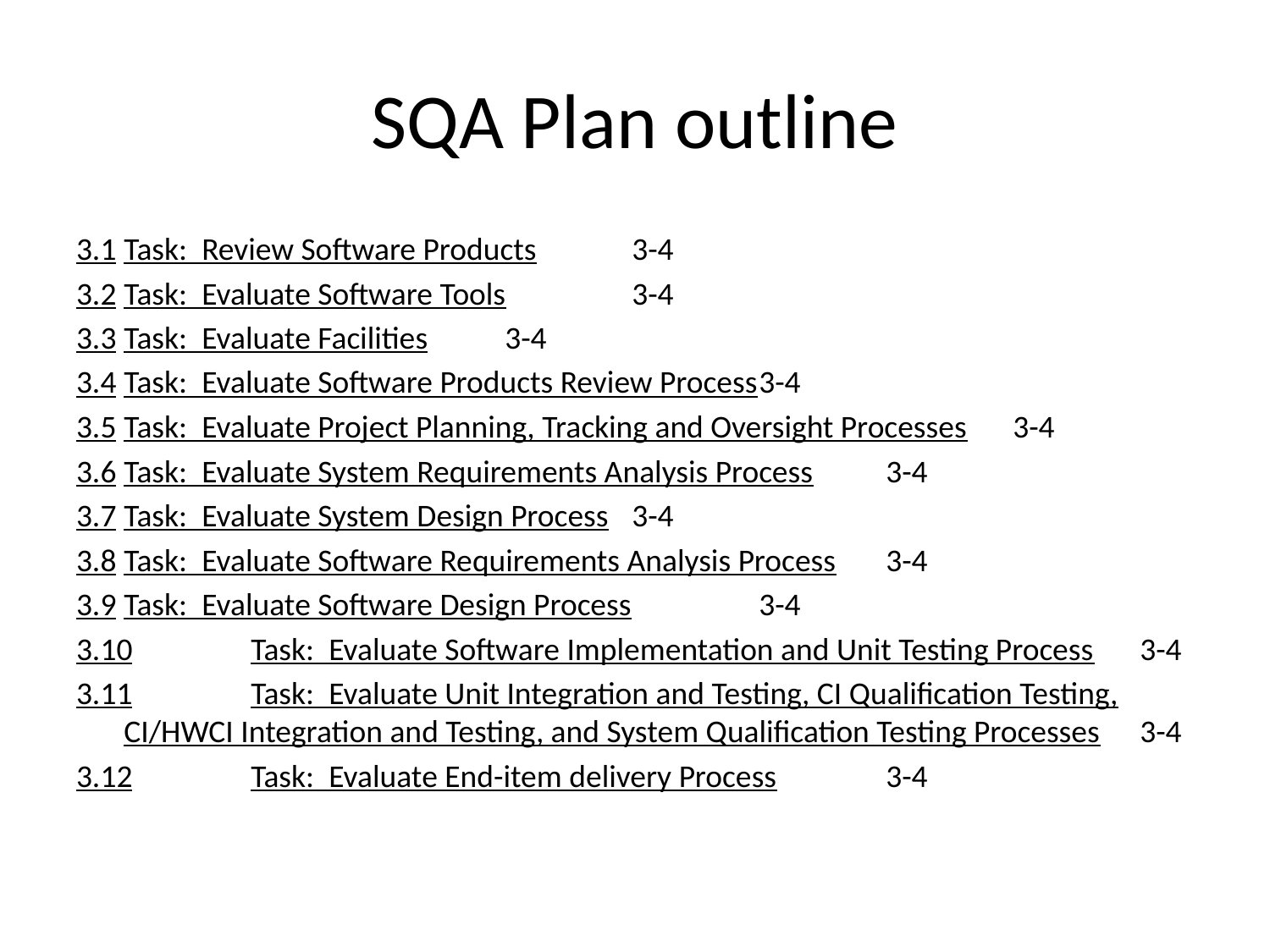

# SQA Plan outline
3.1	Task:  Review Software Products	3-4
3.2	Task:  Evaluate Software Tools	3-4
3.3	Task:  Evaluate Facilities	3-4
3.4	Task:  Evaluate Software Products Review Process	3-4
3.5	Task:  Evaluate Project Planning, Tracking and Oversight Processes	3-4
3.6	Task:  Evaluate System Requirements Analysis Process	3-4
3.7	Task:  Evaluate System Design Process	3-4
3.8	Task:  Evaluate Software Requirements Analysis Process	3-4
3.9	Task:  Evaluate Software Design Process	3-4
3.10	Task:  Evaluate Software Implementation and Unit Testing Process	3-4
3.11	Task:  Evaluate Unit Integration and Testing, CI Qualification Testing, CI/HWCI Integration and Testing, and System Qualification Testing Processes	3-4
3.12	Task:  Evaluate End-item delivery Process	3-4